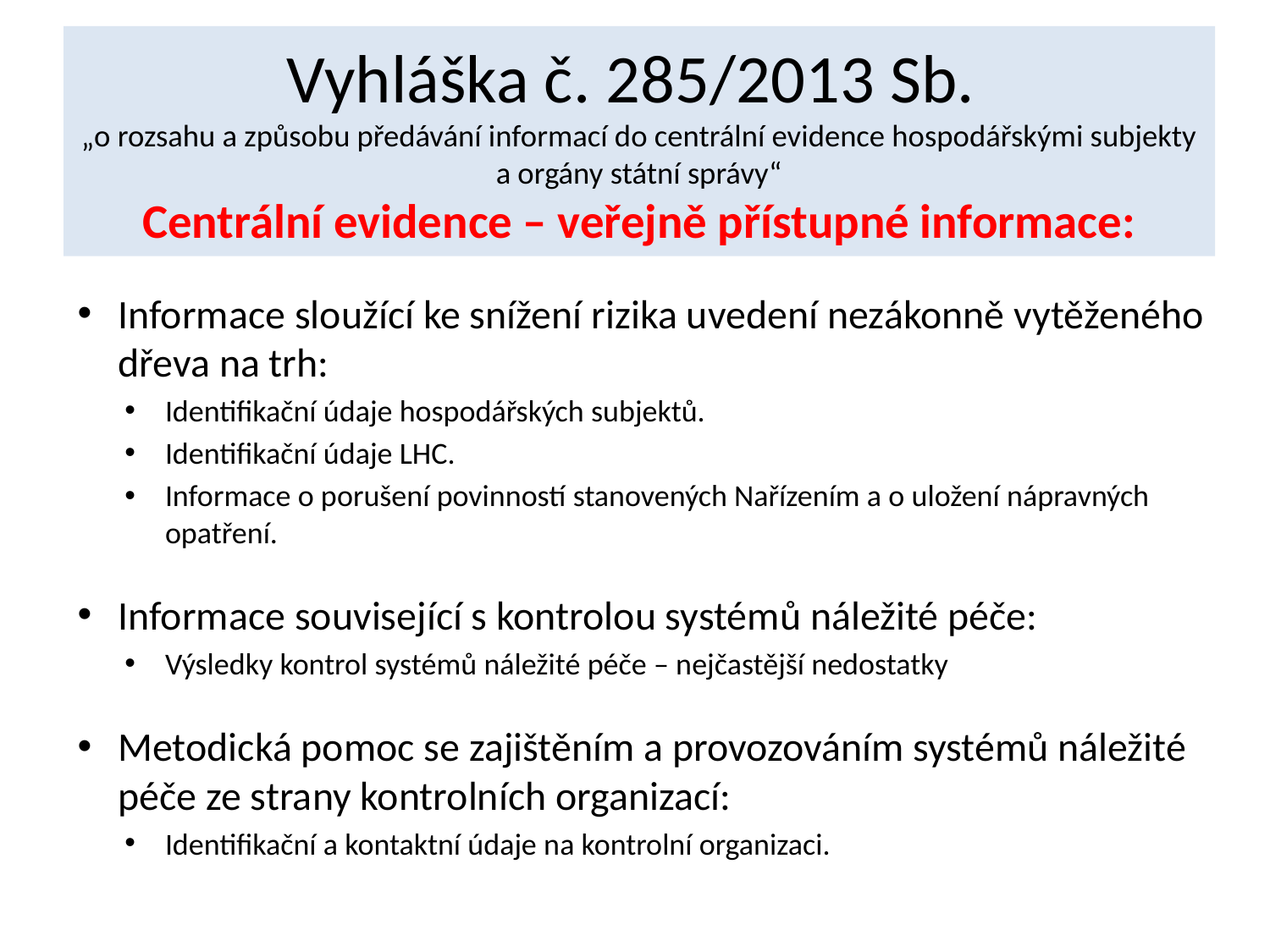

# Vyhláška č. 285/2013 Sb. „o rozsahu a způsobu předávání informací do centrální evidence hospodářskými subjekty a orgány státní správy“ Centrální evidence – veřejně přístupné informace:

Informace sloužící ke snížení rizika uvedení nezákonně vytěženého dřeva na trh:
Identifikační údaje hospodářských subjektů.
Identifikační údaje LHC.
Informace o porušení povinností stanovených Nařízením a o uložení nápravných opatření.

Informace související s kontrolou systémů náležité péče:
Výsledky kontrol systémů náležité péče – nejčastější nedostatky

Metodická pomoc se zajištěním a provozováním systémů náležité péče ze strany kontrolních organizací:
Identifikační a kontaktní údaje na kontrolní organizaci.